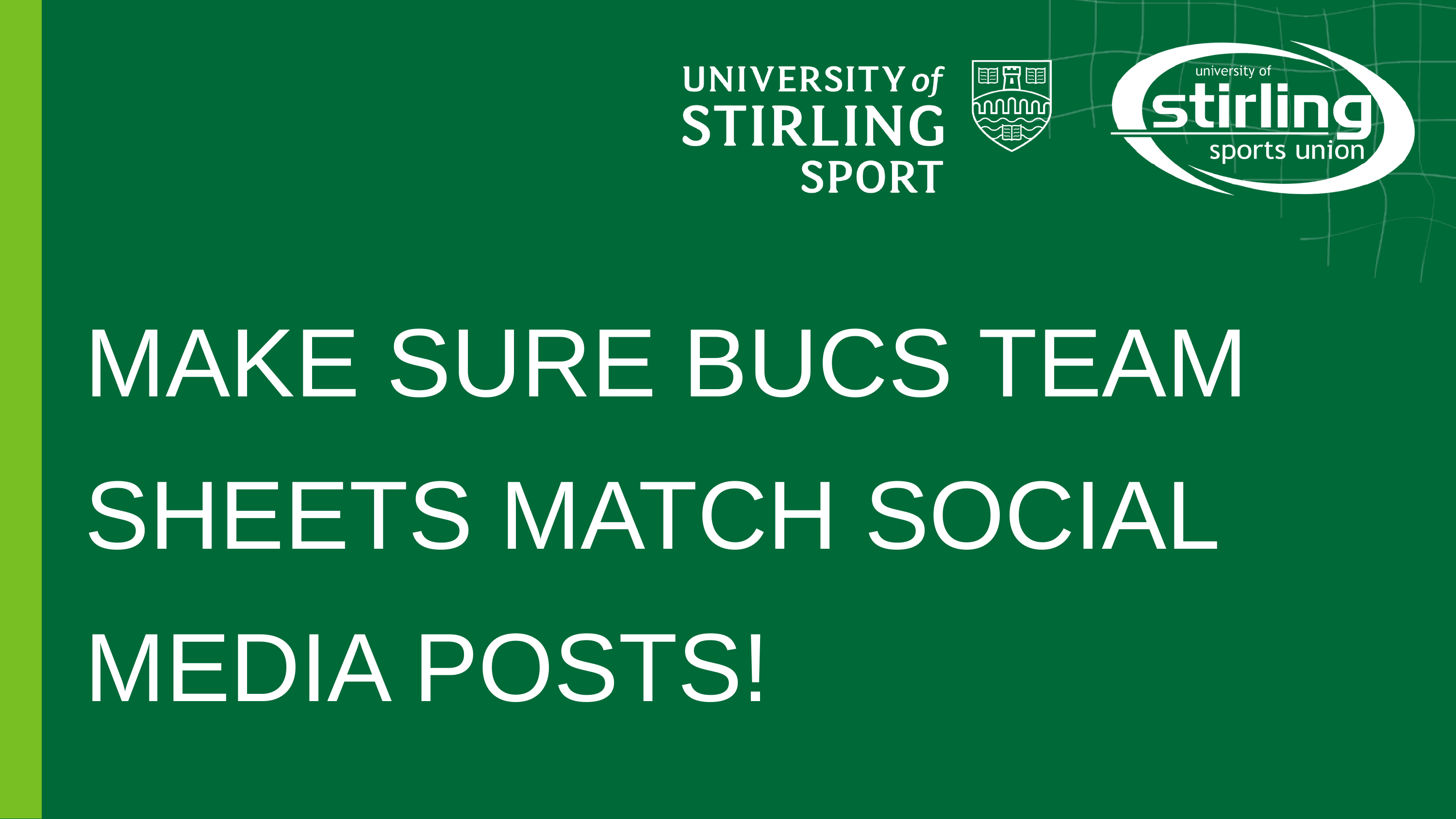

MAKE SURE BUCS TEAM SHEETS MATCH SOCIAL MEDIA POSTS!